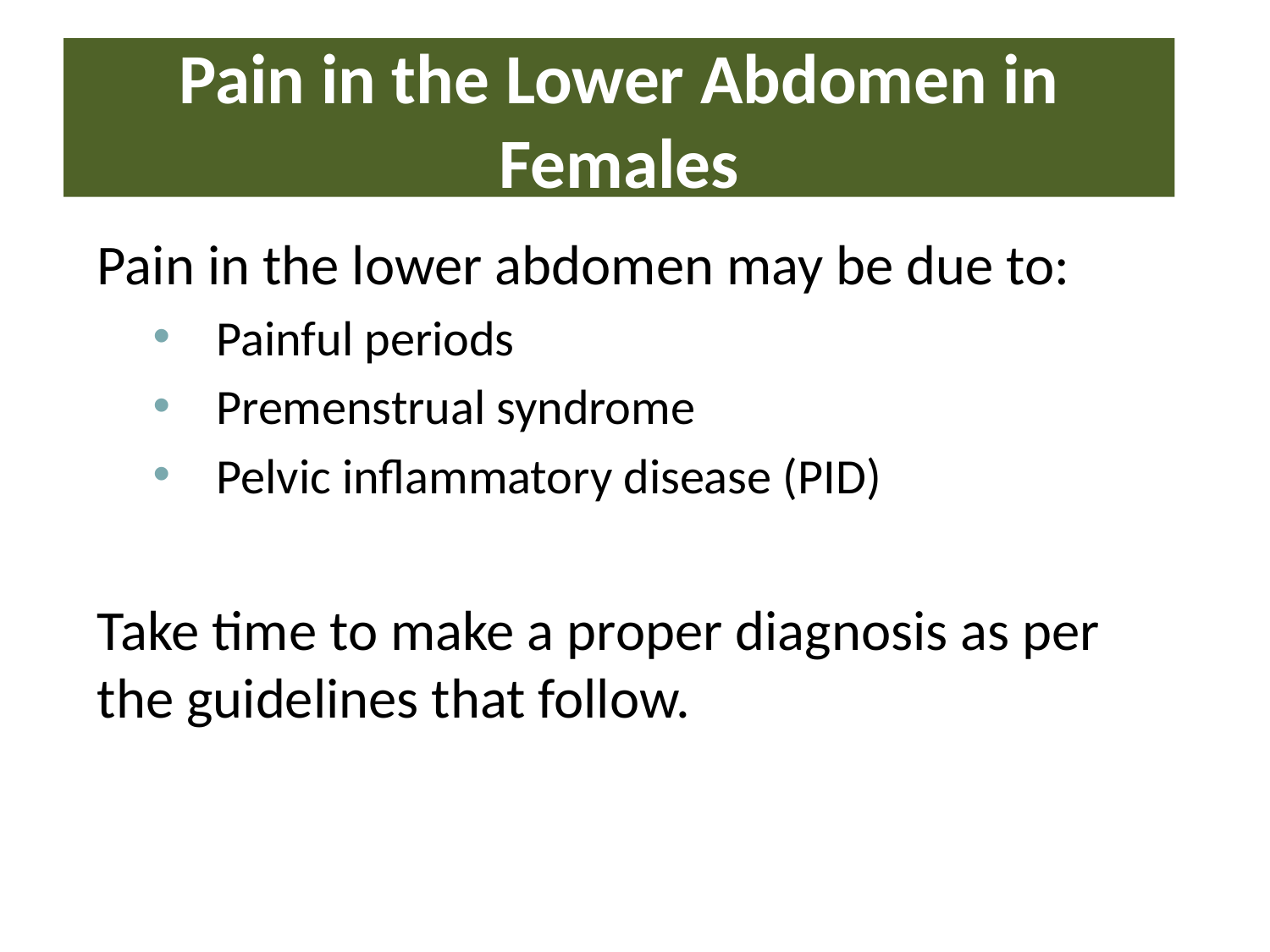

# Pain in the Lower Abdomen in Females
Pain in the lower abdomen may be due to:
Painful periods
Premenstrual syndrome
Pelvic inflammatory disease (PID)

Take time to make a proper diagnosis as per the guidelines that follow.